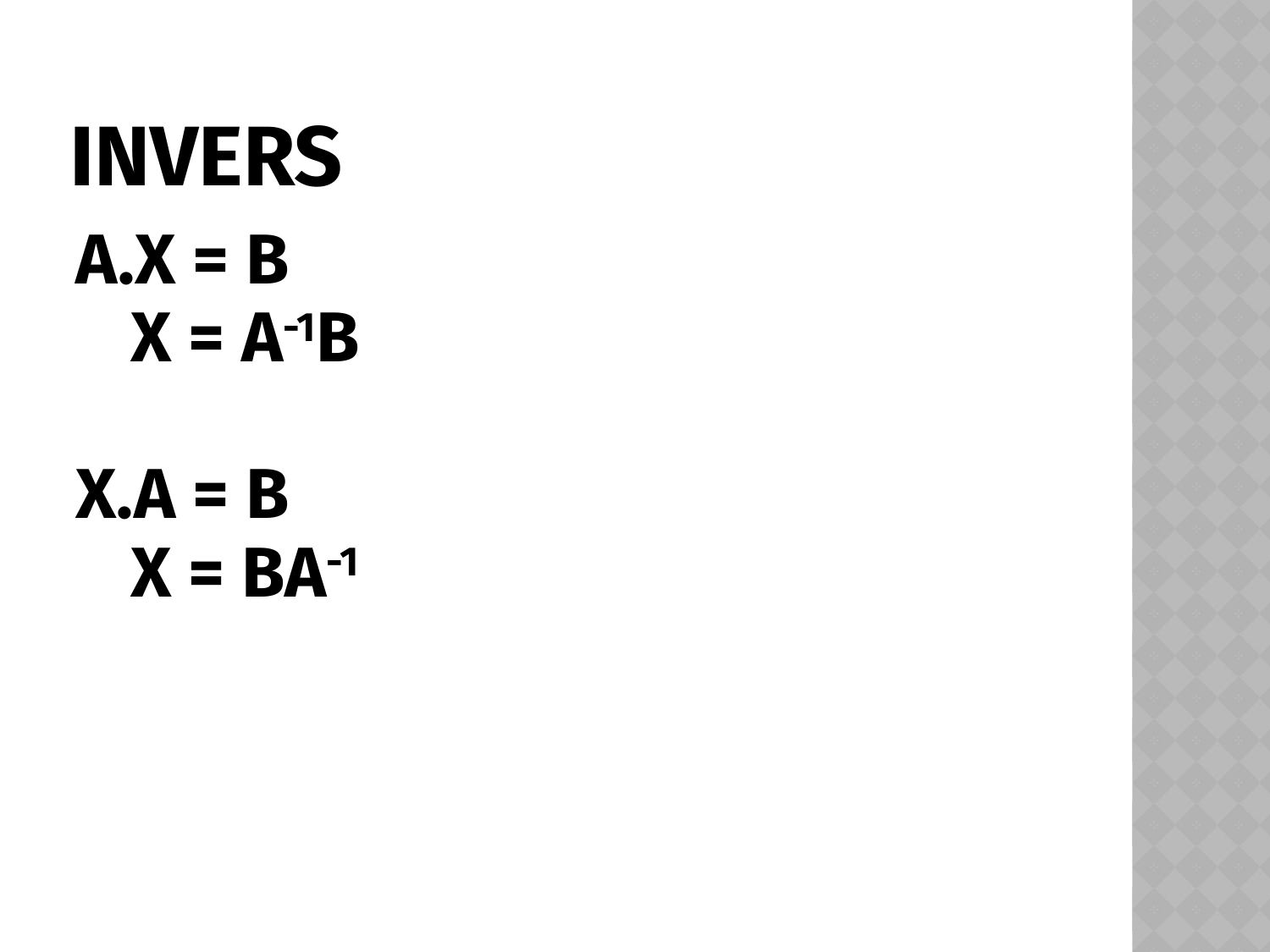

# Invers
A.X = B
	 X = A-1B

X.A = B
	 X = BA-1